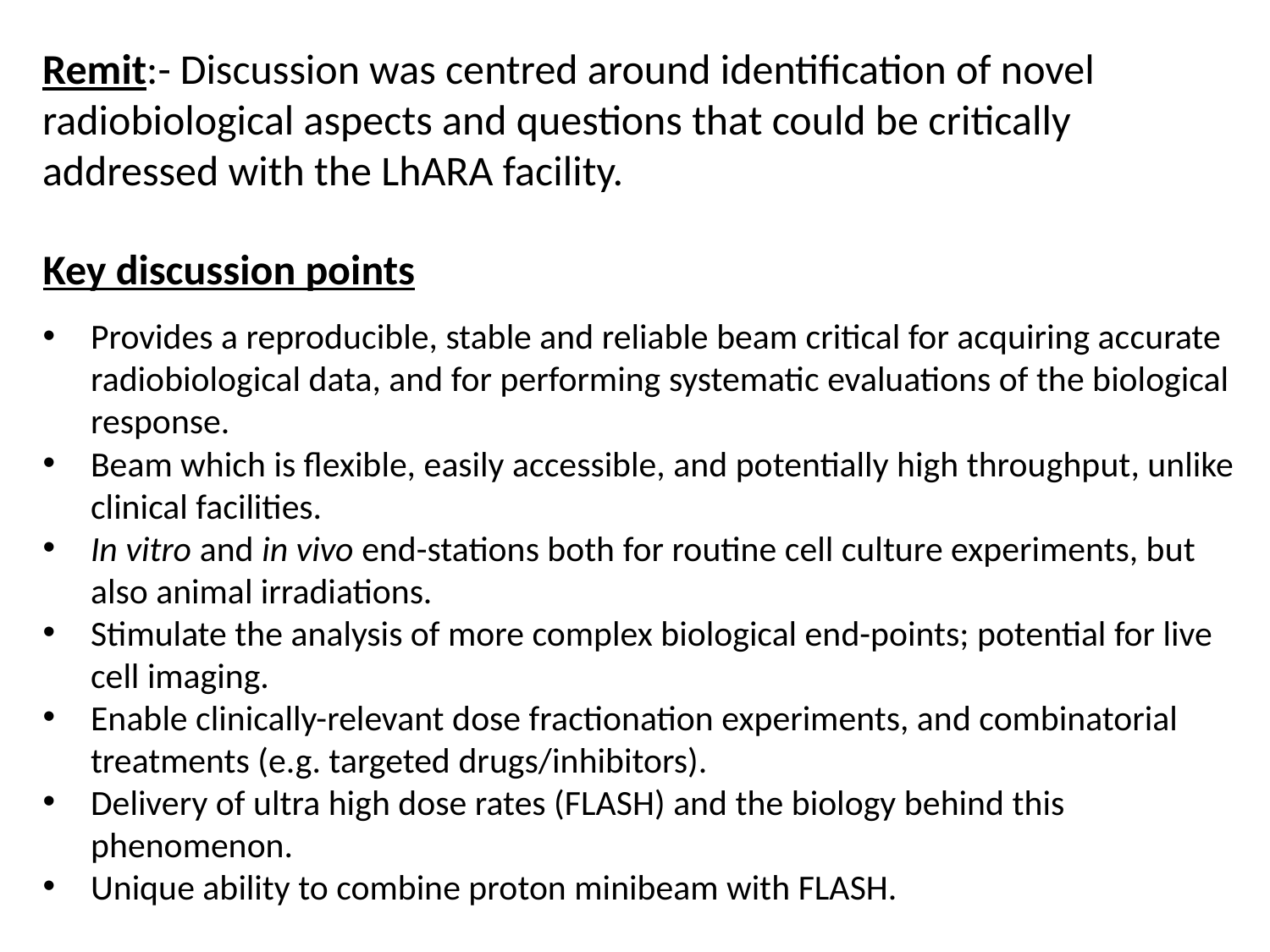

Remit:- Discussion was centred around identification of novel radiobiological aspects and questions that could be critically addressed with the LhARA facility.

Key discussion points
Provides a reproducible, stable and reliable beam critical for acquiring accurate radiobiological data, and for performing systematic evaluations of the biological response.
Beam which is flexible, easily accessible, and potentially high throughput, unlike clinical facilities.
In vitro and in vivo end-stations both for routine cell culture experiments, but also animal irradiations.
Stimulate the analysis of more complex biological end-points; potential for live cell imaging.
Enable clinically-relevant dose fractionation experiments, and combinatorial treatments (e.g. targeted drugs/inhibitors).
Delivery of ultra high dose rates (FLASH) and the biology behind this phenomenon.
Unique ability to combine proton minibeam with FLASH.